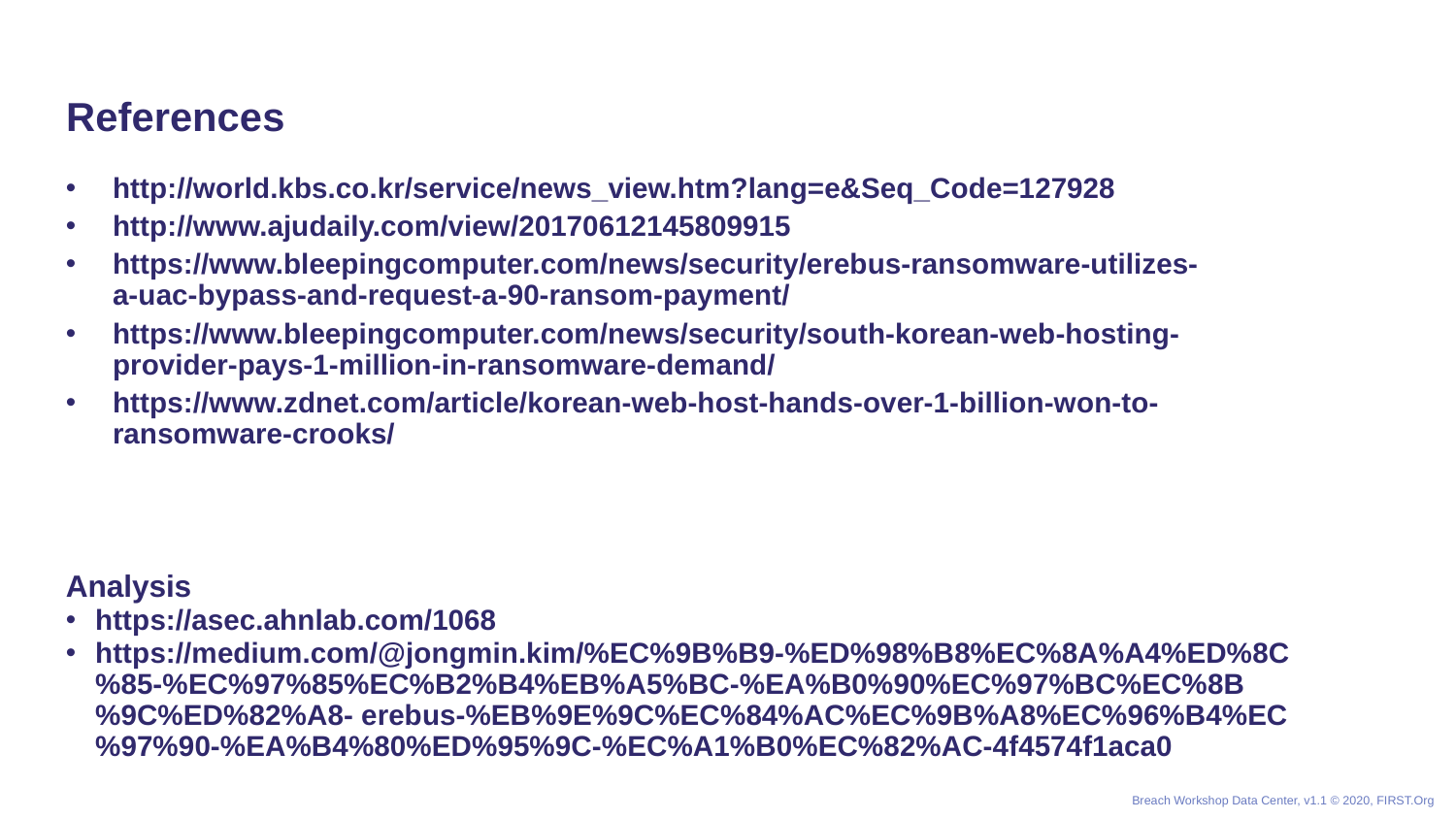

# References
http://world.kbs.co.kr/service/news_view.htm?lang=e&Seq_Code=127928
http://www.ajudaily.com/view/20170612145809915
https://www.bleepingcomputer.com/news/security/erebus-ransomware-utilizes-
a-uac-bypass-and-request-a-90-ransom-payment/
https://www.bleepingcomputer.com/news/security/south-korean-web-hosting-provider-pays-1-million-in-ransomware-demand/
https://www.zdnet.com/article/korean-web-host-hands-over-1-billion-won-to-ransomware-crooks/

Analysis
https://asec.ahnlab.com/1068
https://medium.com/@jongmin.kim/%EC%9B%B9-%ED%98%B8%EC%8A%A4%ED%8C%85-%EC%97%85%EC%B2%B4%EB%A5%BC-%EA%B0%90%EC%97%BC%EC%8B%9C%ED%82%A8- erebus-%EB%9E%9C%EC%84%AC%EC%9B%A8%EC%96%B4%EC%97%90-%EA%B4%80%ED%95%9C-%EC%A1%B0%EC%82%AC-4f4574f1aca0